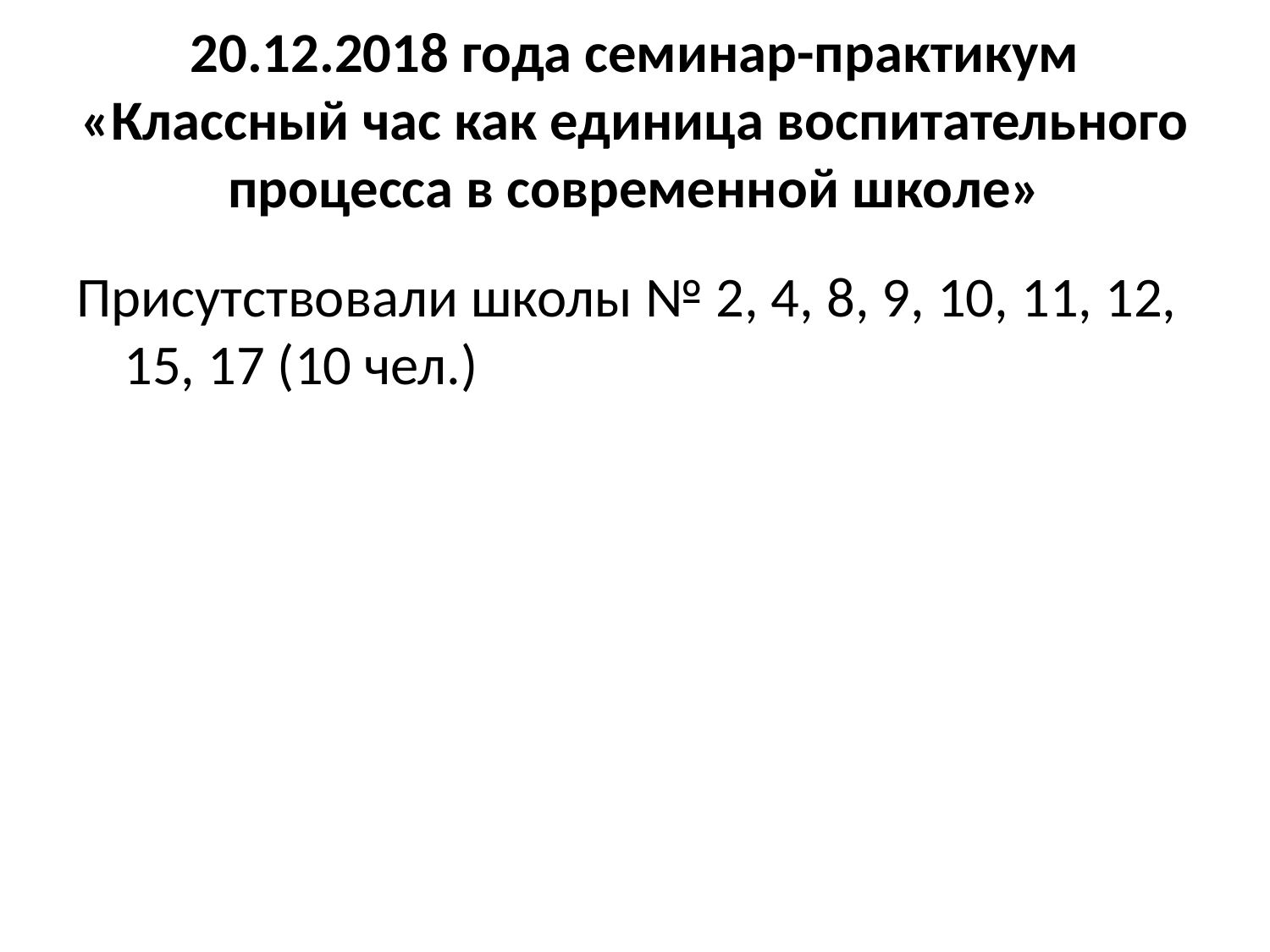

# 20.12.2018 года семинар-практикум «Классный час как единица воспитательного процесса в современной школе»
Присутствовали школы № 2, 4, 8, 9, 10, 11, 12, 15, 17 (10 чел.)